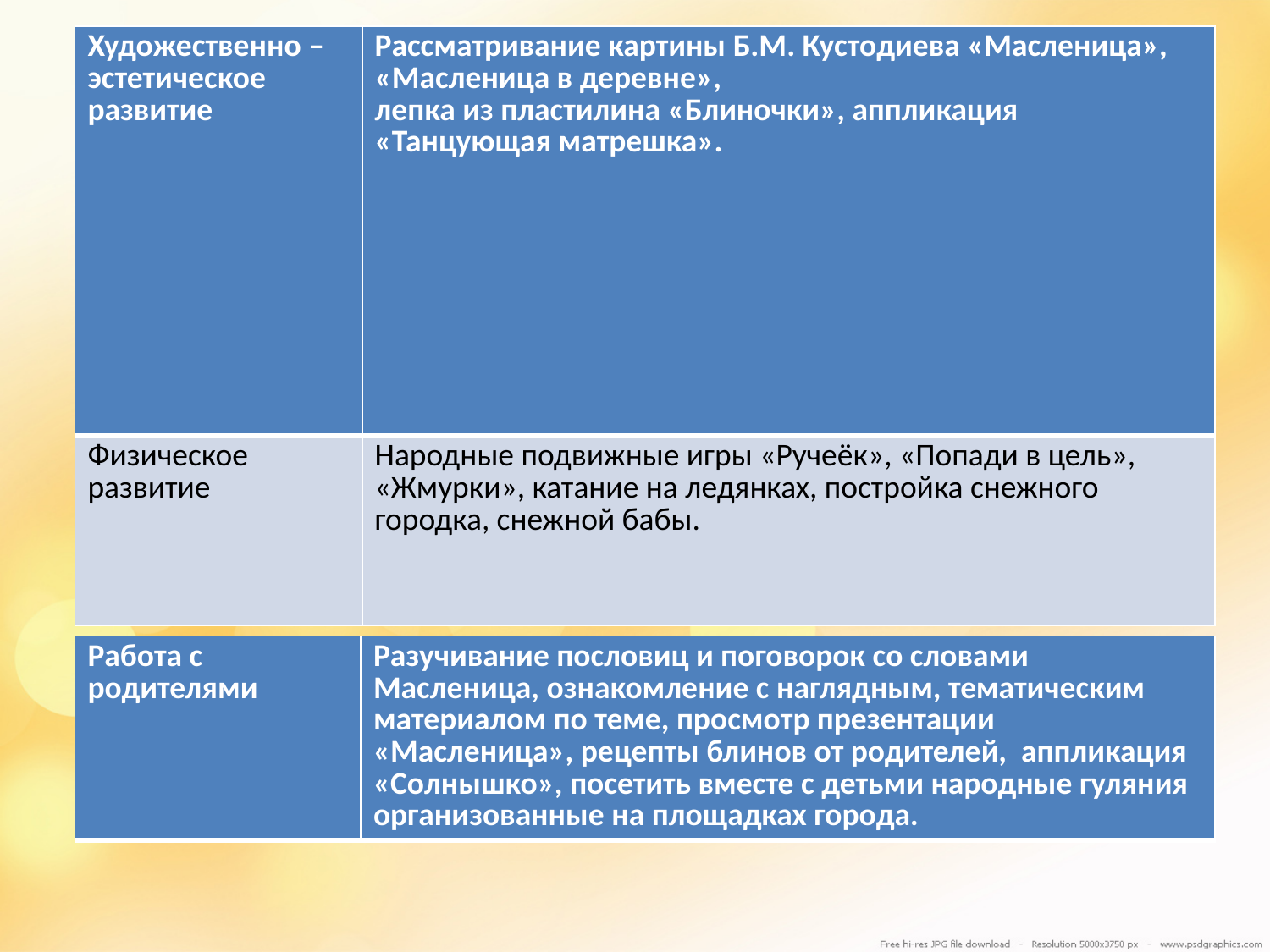

| Художественно – эстетическое развитие | Рассматривание картины Б.М. Кустодиева «Масленица», «Масленица в деревне», лепка из пластилина «Блиночки», аппликация «Танцующая матрешка». |
| --- | --- |
| Физическое развитие | Народные подвижные игры «Ручеёк», «Попади в цель», «Жмурки», катание на ледянках, постройка снежного городка, снежной бабы. |
| Работа с родителями | Разучивание пословиц и поговорок со словами Масленица, ознакомление с наглядным, тематическим материалом по теме, просмотр презентации «Масленица», рецепты блинов от родителей, аппликация «Солнышко», посетить вместе с детьми народные гуляния организованные на площадках города. |
| --- | --- |